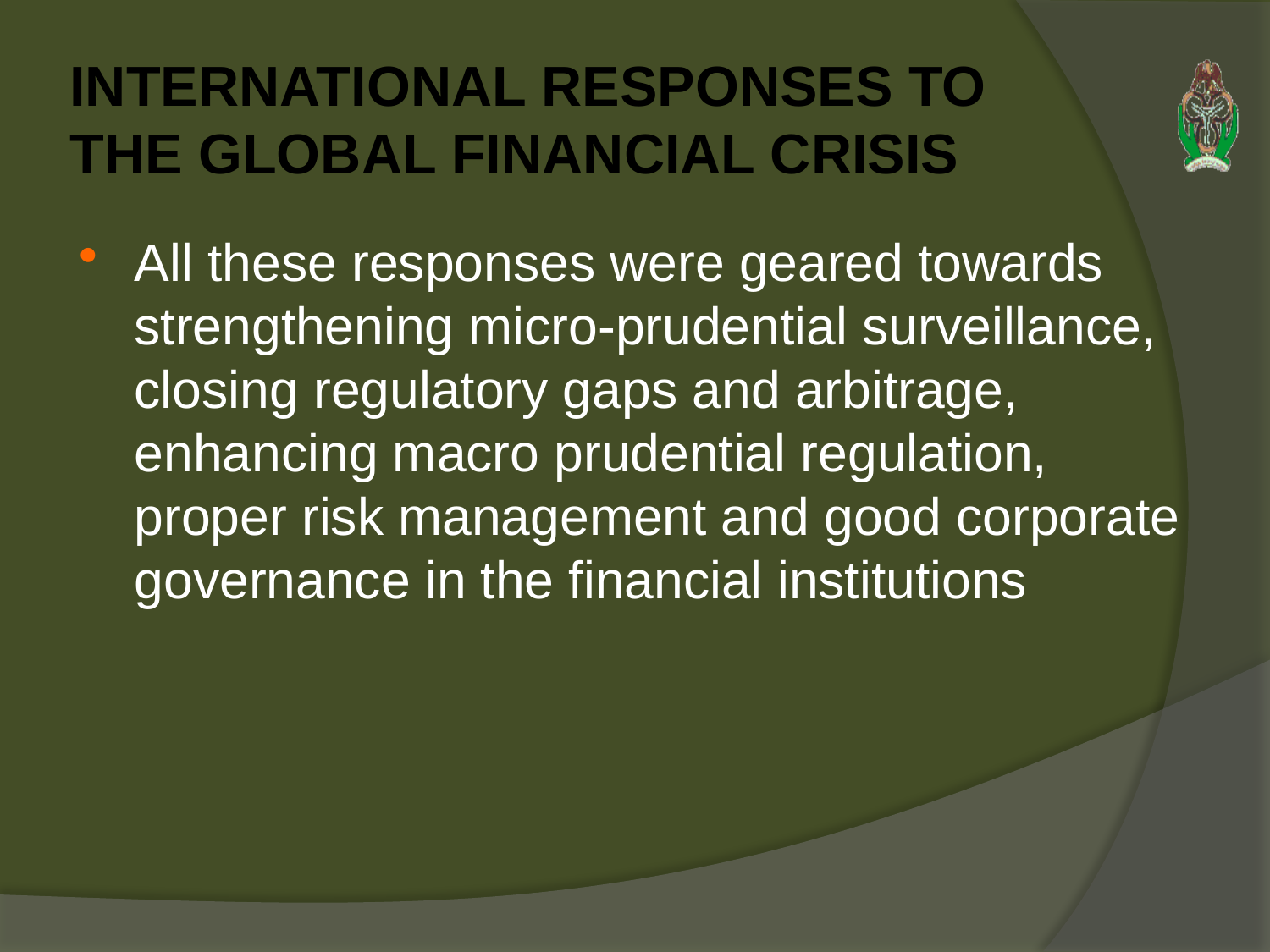

# INTERNATIONAL RESPONSES TO THE GLOBAL FINANCIAL CRISIS
All these responses were geared towards strengthening micro-prudential surveillance, closing regulatory gaps and arbitrage, enhancing macro prudential regulation, proper risk management and good corporate governance in the financial institutions